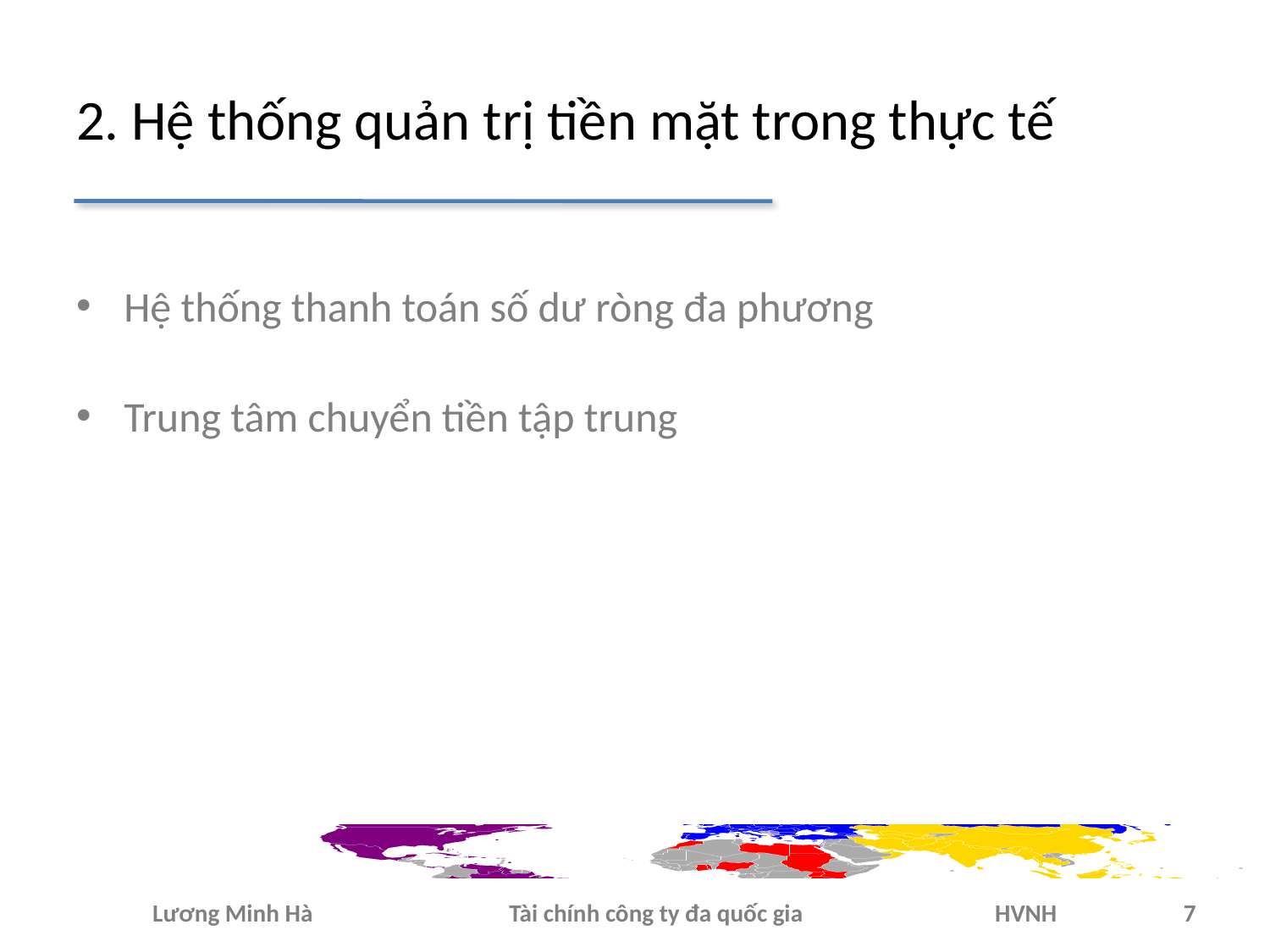

# 2. Hệ thống quản trị tiền mặt trong thực tế
Hệ thống thanh toán số dư ròng đa phương
Trung tâm chuyển tiền tập trung